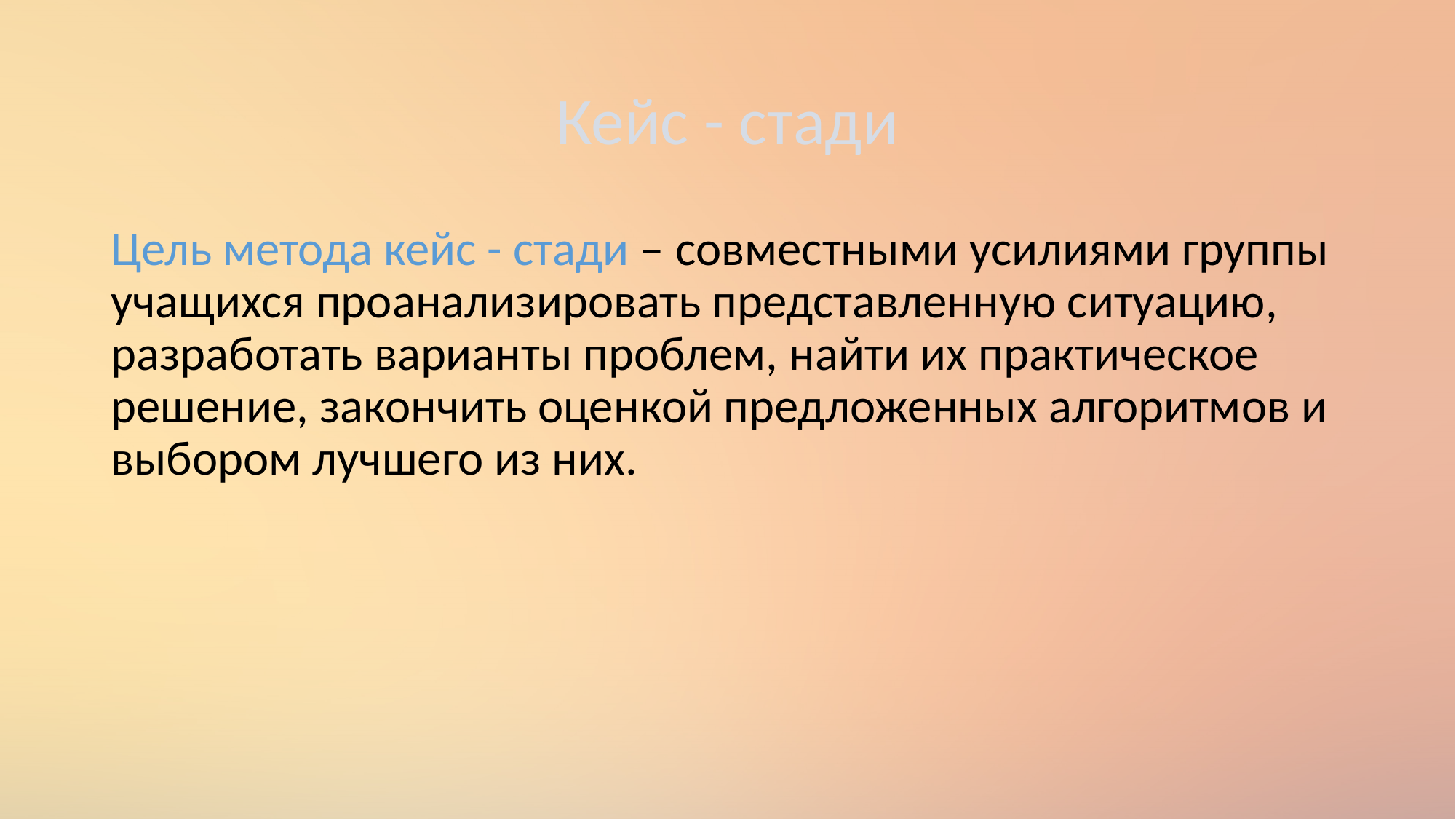

# Кейс - стади
Цель метода кейс - стади – совместными усилиями группы учащихся проанализировать представленную ситуацию, разработать варианты проблем, найти их практическое решение, закончить оценкой предложенных алгоритмов и выбором лучшего из них.